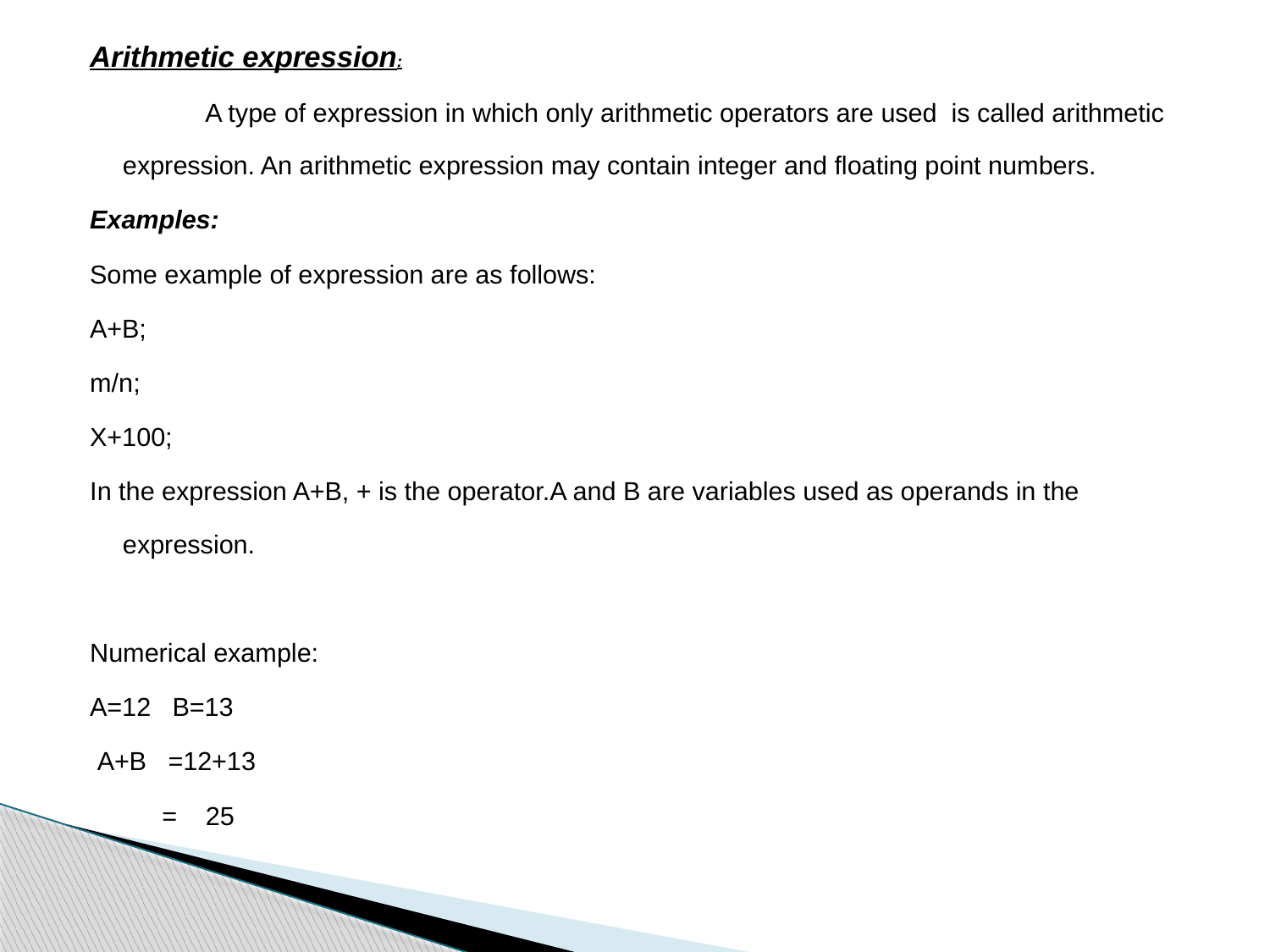

Arithmetic expression:
                A type of expression in which only arithmetic operators are used  is called arithmetic expression. An arithmetic expression may contain integer and floating point numbers.
Examples:
Some example of expression are as follows:
A+B;
m/n;
X+100;
In the expression A+B, + is the operator.A and B are variables used as operands in the expression.

Numerical example:
A=12   B=13
 A+B   =12+13
          =    25